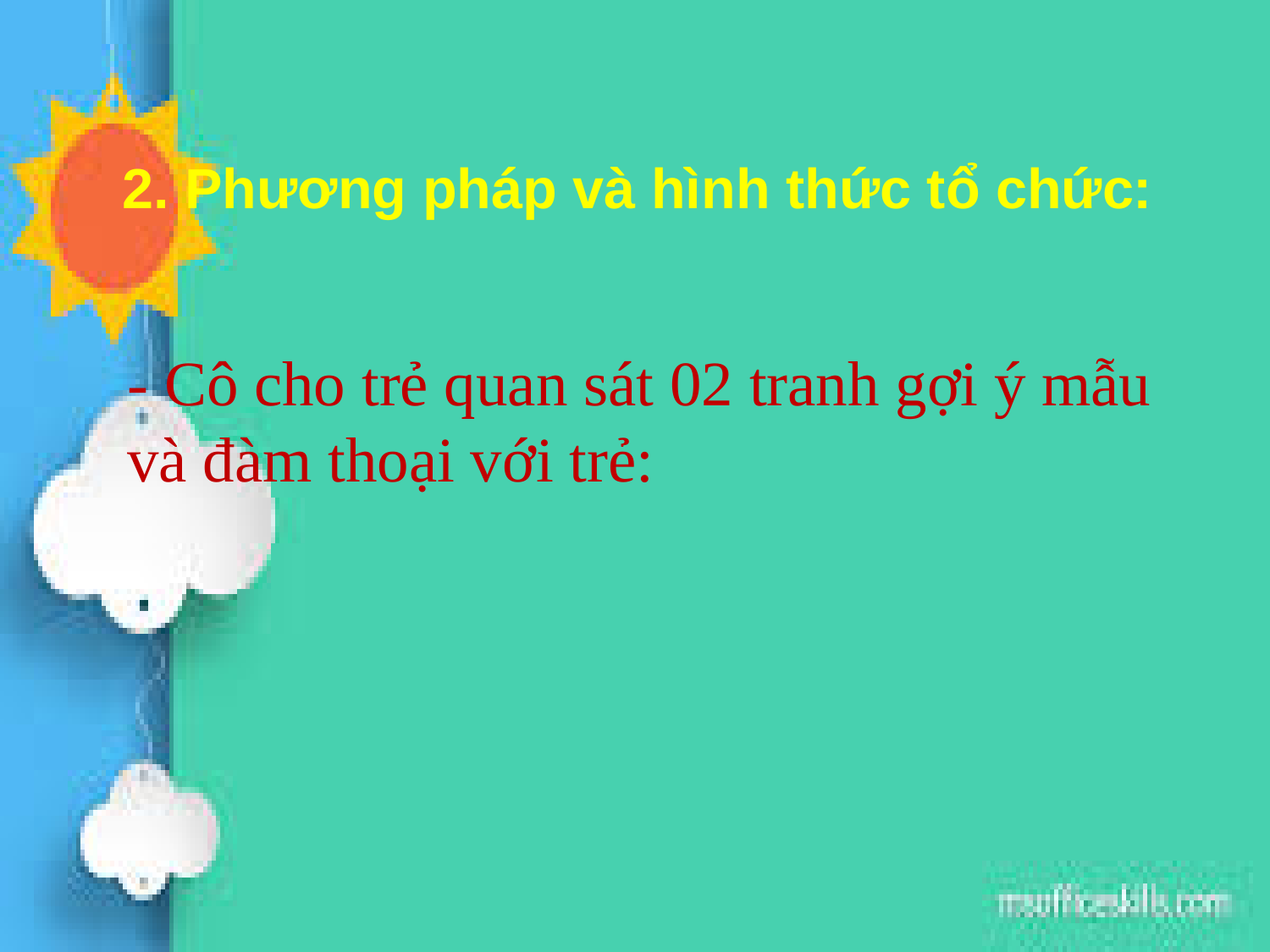

2. Phương pháp và hình thức tổ chức:
- Cô cho trẻ quan sát 02 tranh gợi ý mẫu và đàm thoại với trẻ: